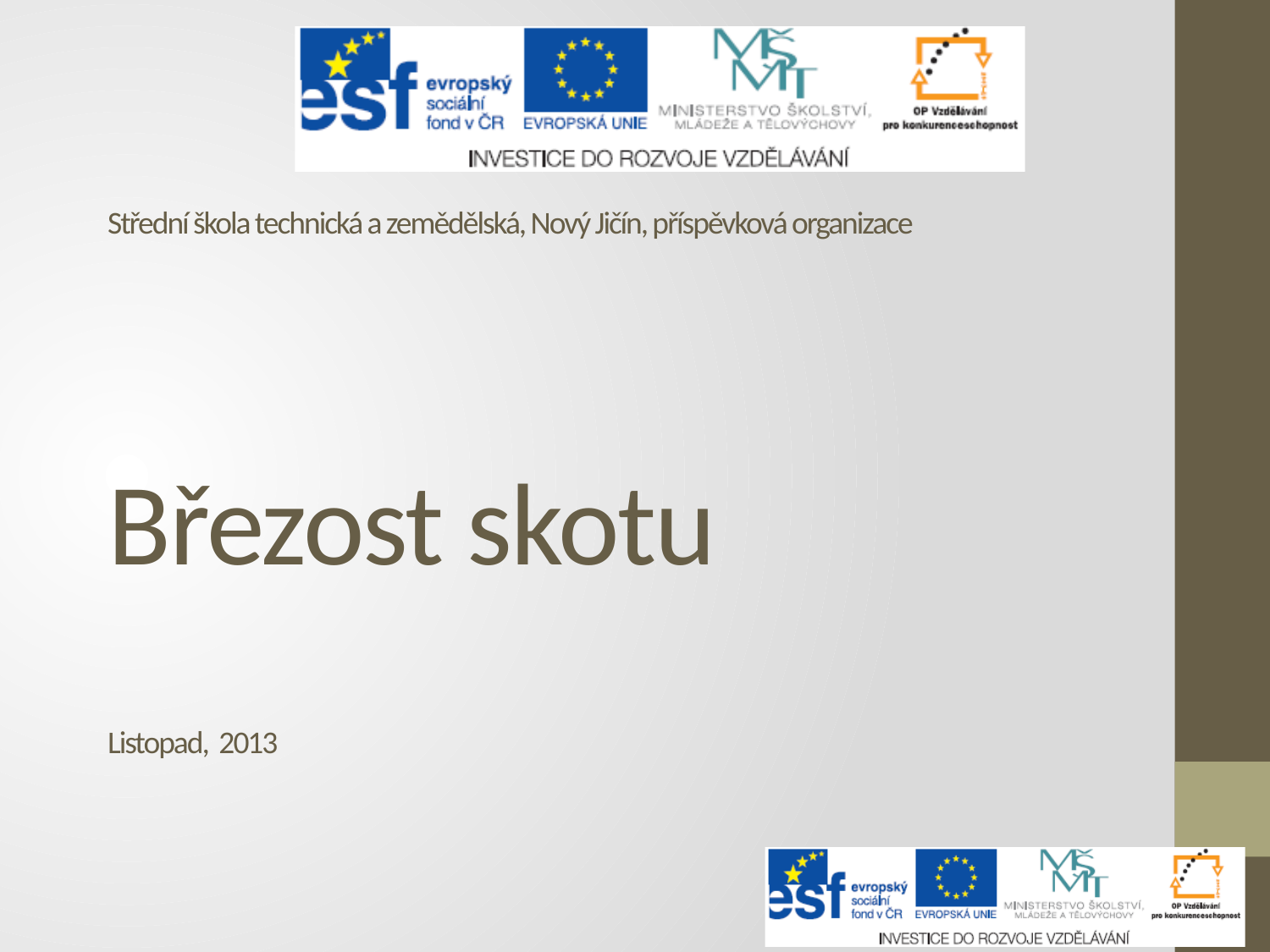

Střední škola technická a zemědělská, Nový Jičín, příspěvková organizace
# Březost skotu
Listopad,  2013